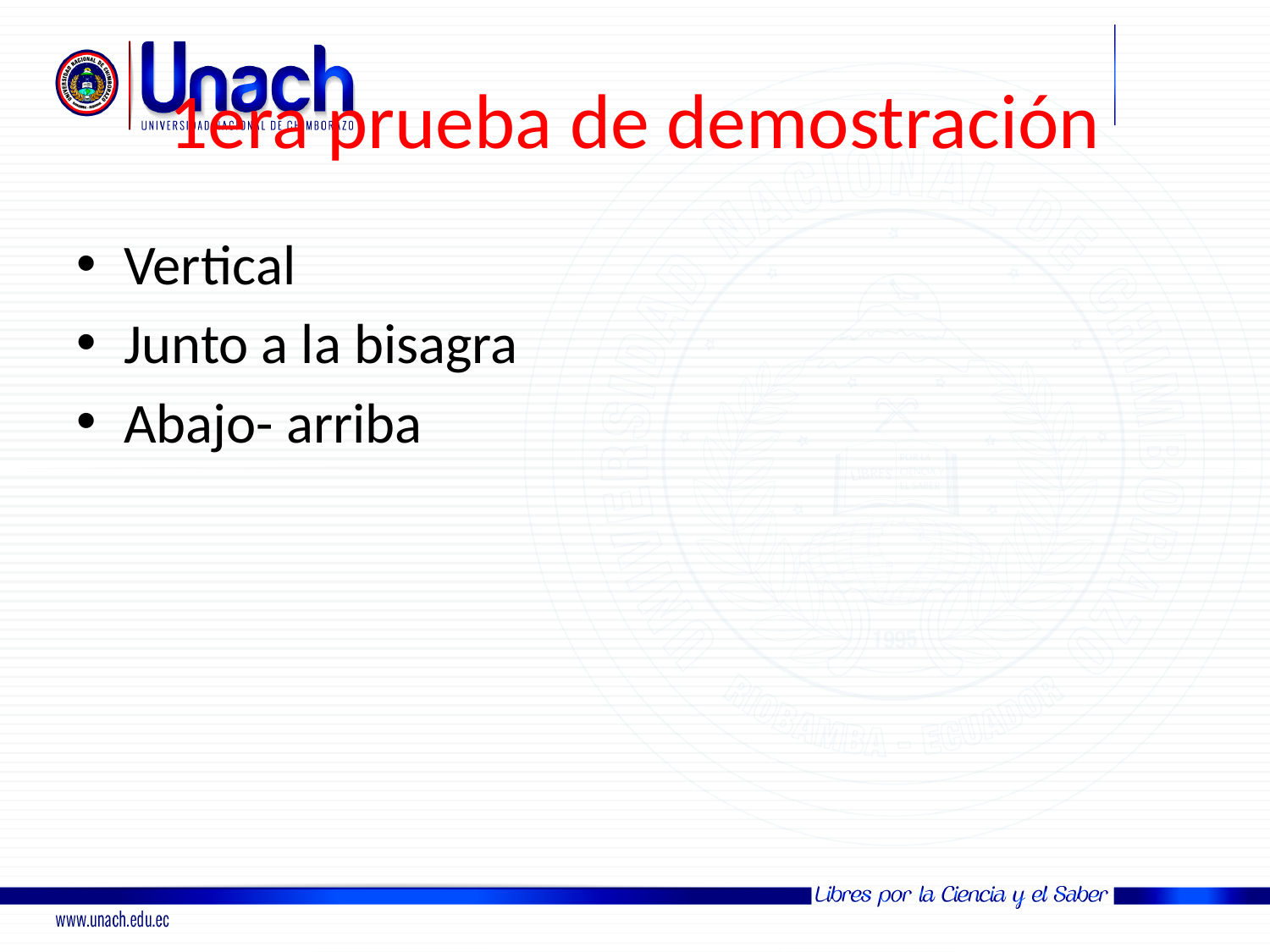

# 1era prueba de demostración
Vertical
Junto a la bisagra
Abajo- arriba